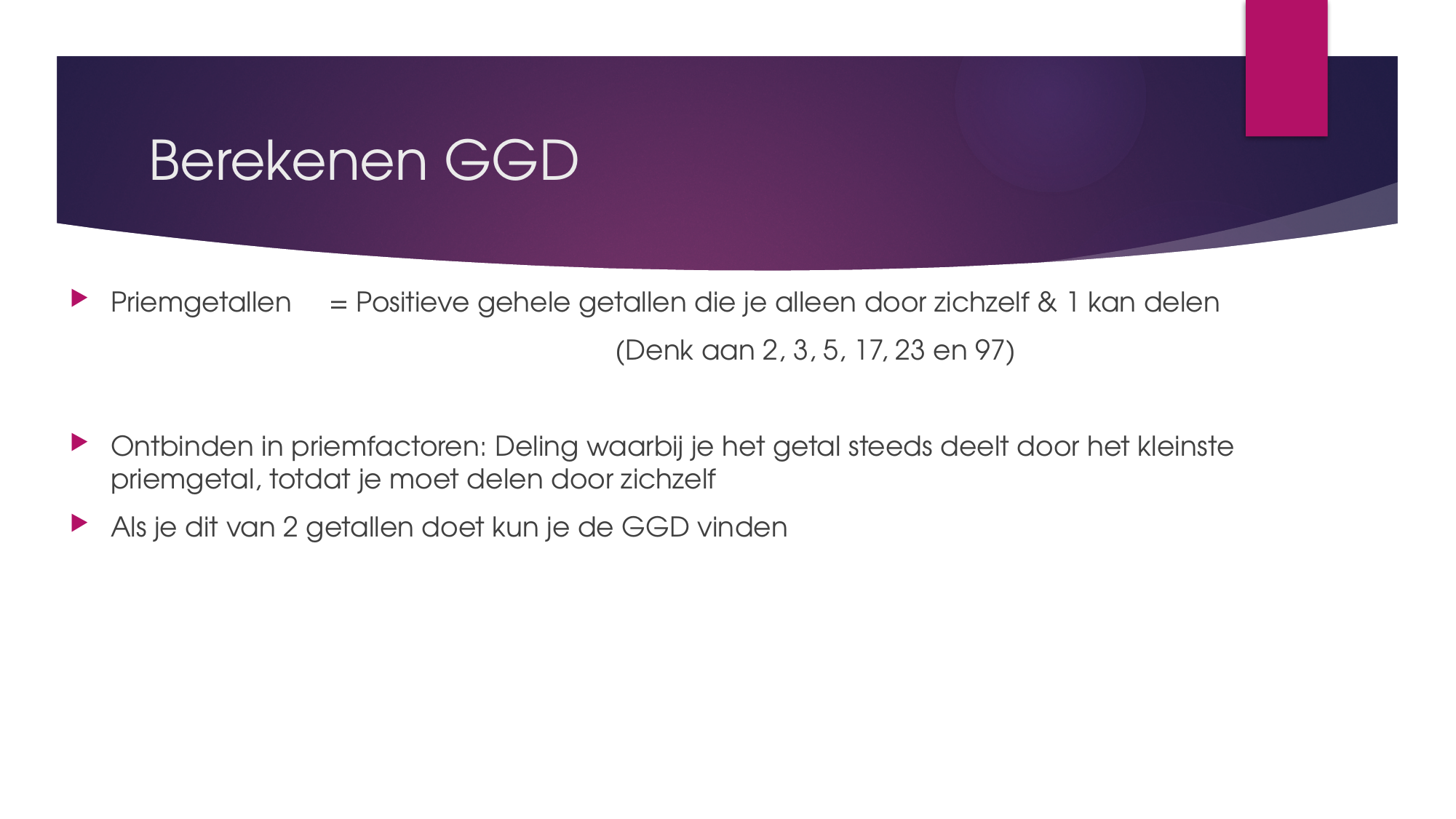

# Berekenen GGD
Priemgetallen	= Positieve gehele getallen die je alleen door zichzelf & 1 kan delen
					(Denk aan 2, 3, 5, 17, 23 en 97)

Ontbinden in priemfactoren: Deling waarbij je het getal steeds deelt door het kleinste priemgetal, totdat je moet delen door zichzelf
Als je dit van 2 getallen doet kun je de GGD vinden